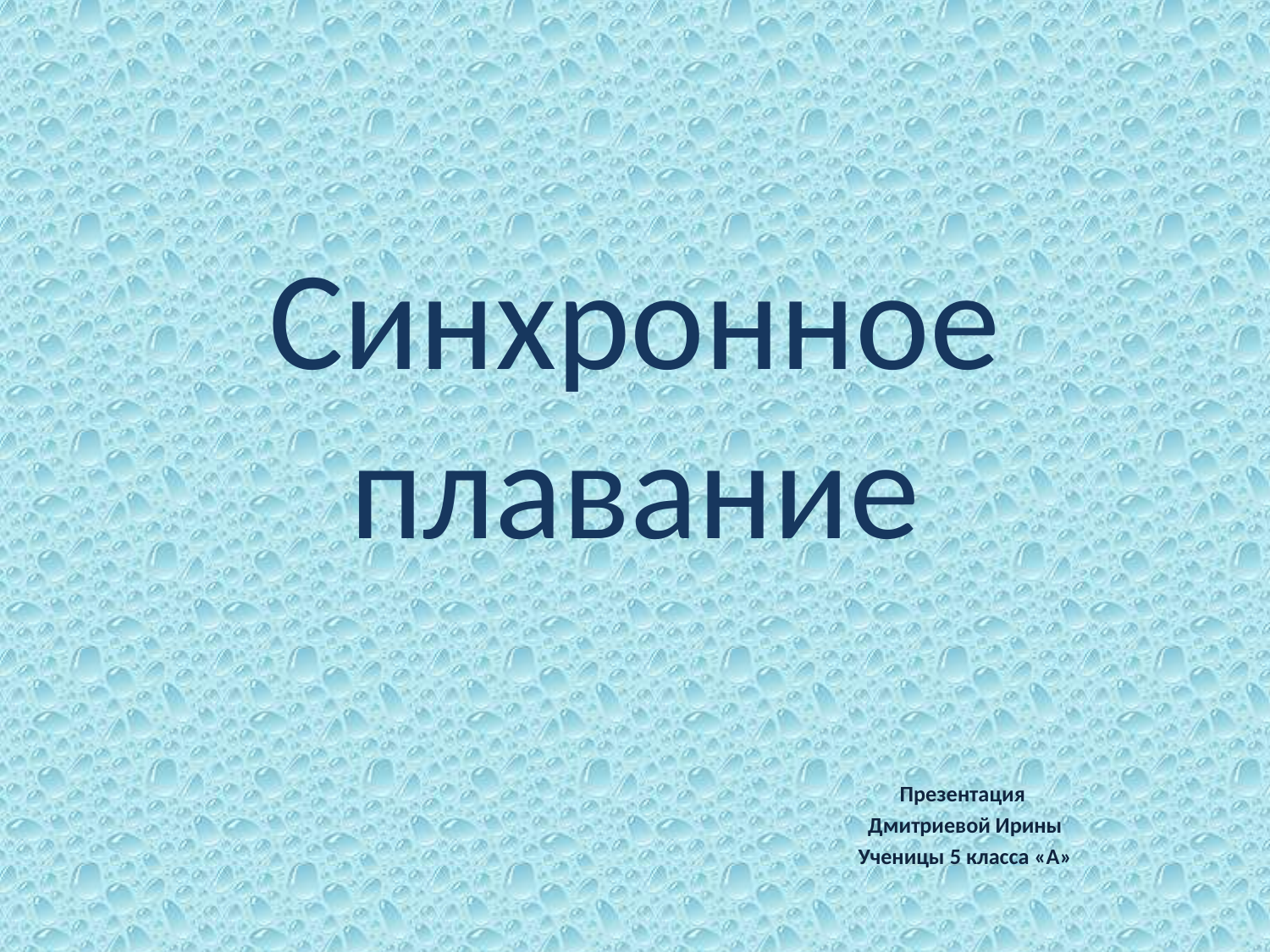

# Синхронное плавание
Презентация
Дмитриевой Ирины
Ученицы 5 класса «А»